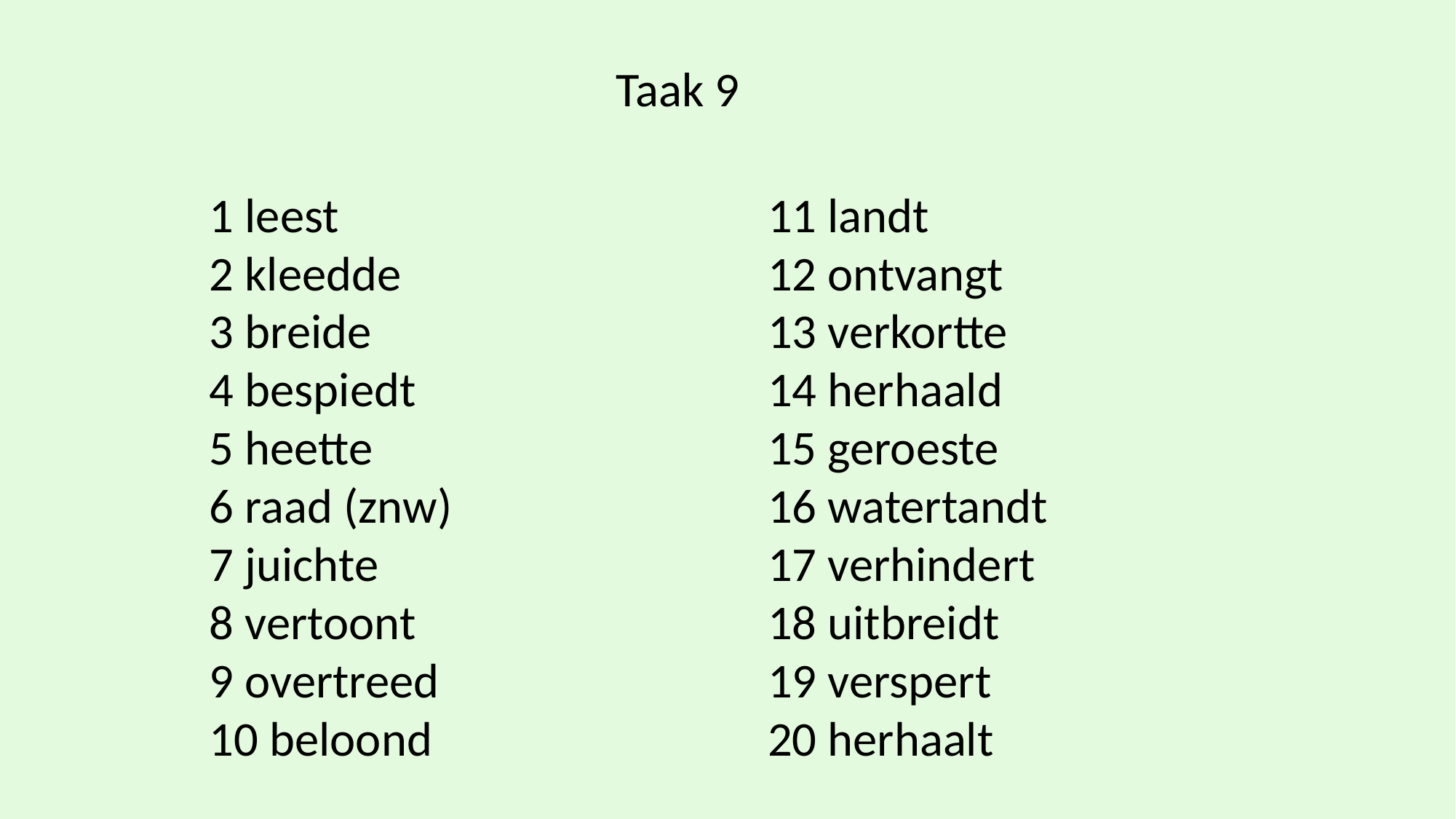

Taak 9
1 leest
2 kleedde
3 breide
4 bespiedt
5 heette
6 raad (znw)
7 juichte
8 vertoont
9 overtreed
10 beloond
11 landt
12 ontvangt
13 verkortte
14 herhaald
15 geroeste
16 watertandt
17 verhindert
18 uitbreidt
19 verspert
20 herhaalt